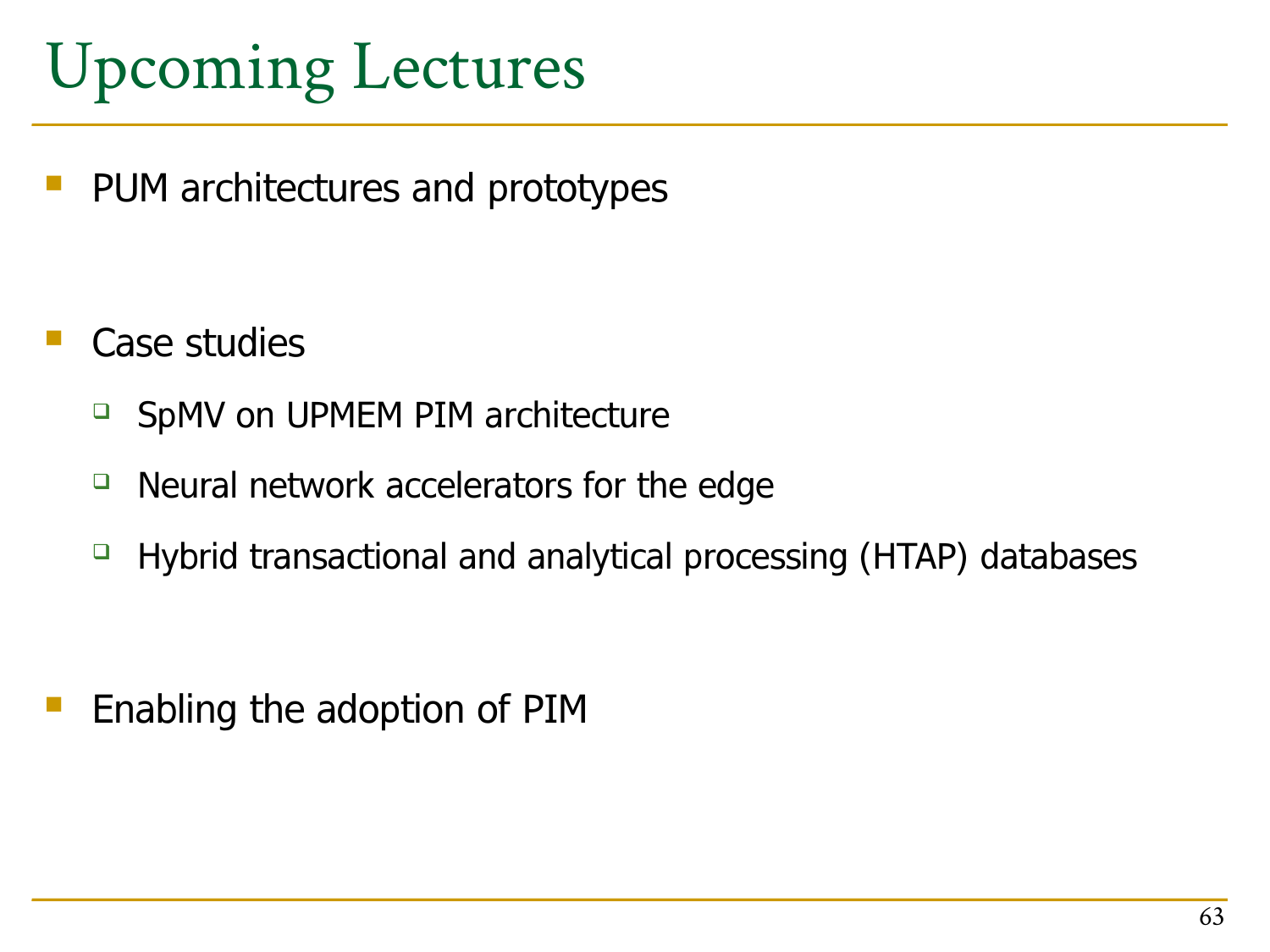

# Upcoming Lectures
PUM architectures and prototypes

Case studies
SpMV on UPMEM PIM architecture
Neural network accelerators for the edge
Hybrid transactional and analytical processing (HTAP) databases

Enabling the adoption of PIM

63